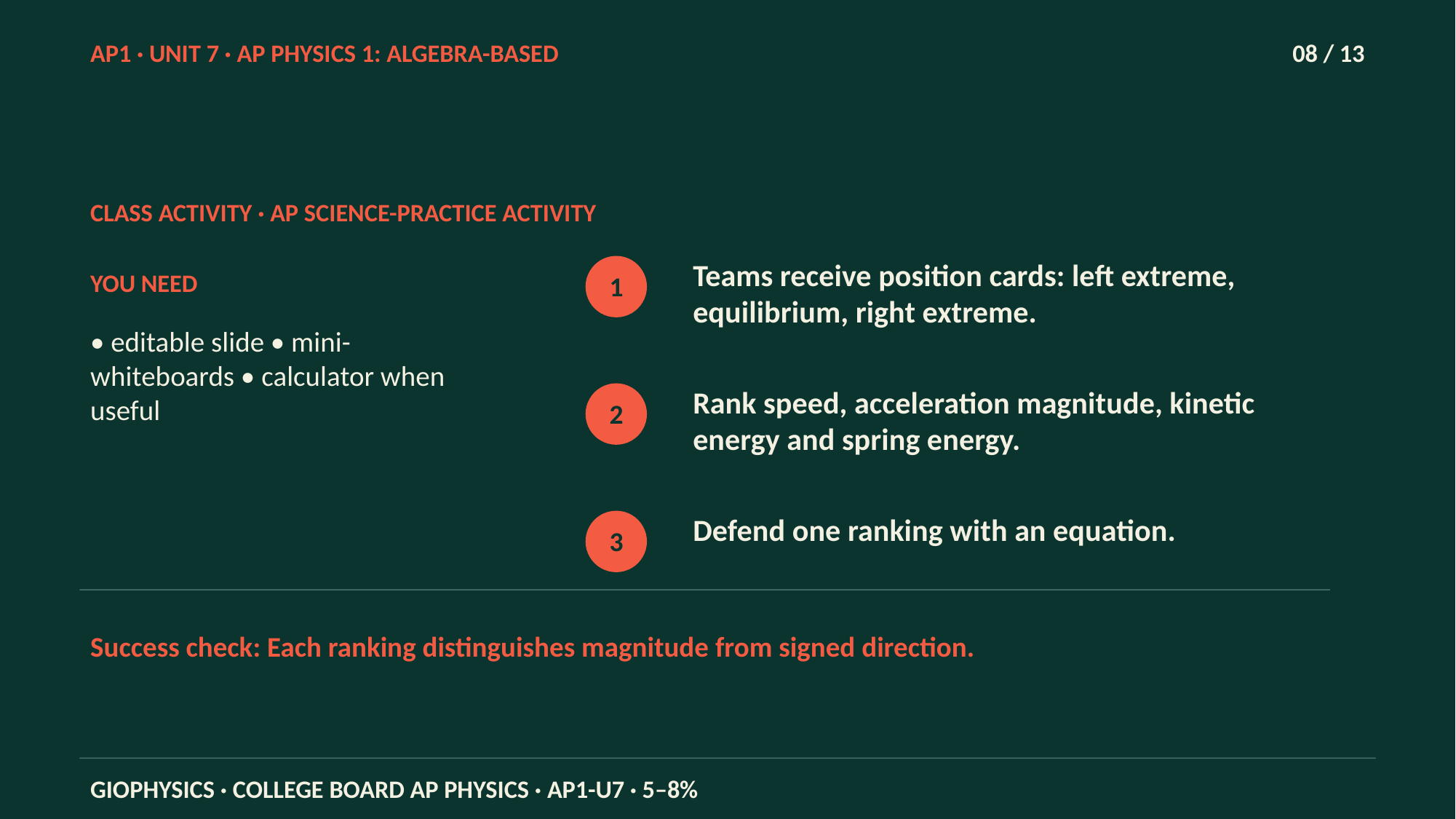

AP1 · UNIT 7 · AP PHYSICS 1: ALGEBRA-BASED
08 / 13

CLASS ACTIVITY · AP SCIENCE-PRACTICE ACTIVITY
Teams receive position cards: left extreme, equilibrium, right extreme.

YOU NEED
1
• editable slide • mini-whiteboards • calculator when useful
Rank speed, acceleration magnitude, kinetic energy and spring energy.

2
Defend one ranking with an equation.

3

Success check: Each ranking distinguishes magnitude from signed direction.

GIOPHYSICS · COLLEGE BOARD AP PHYSICS · AP1-U7 · 5–8%